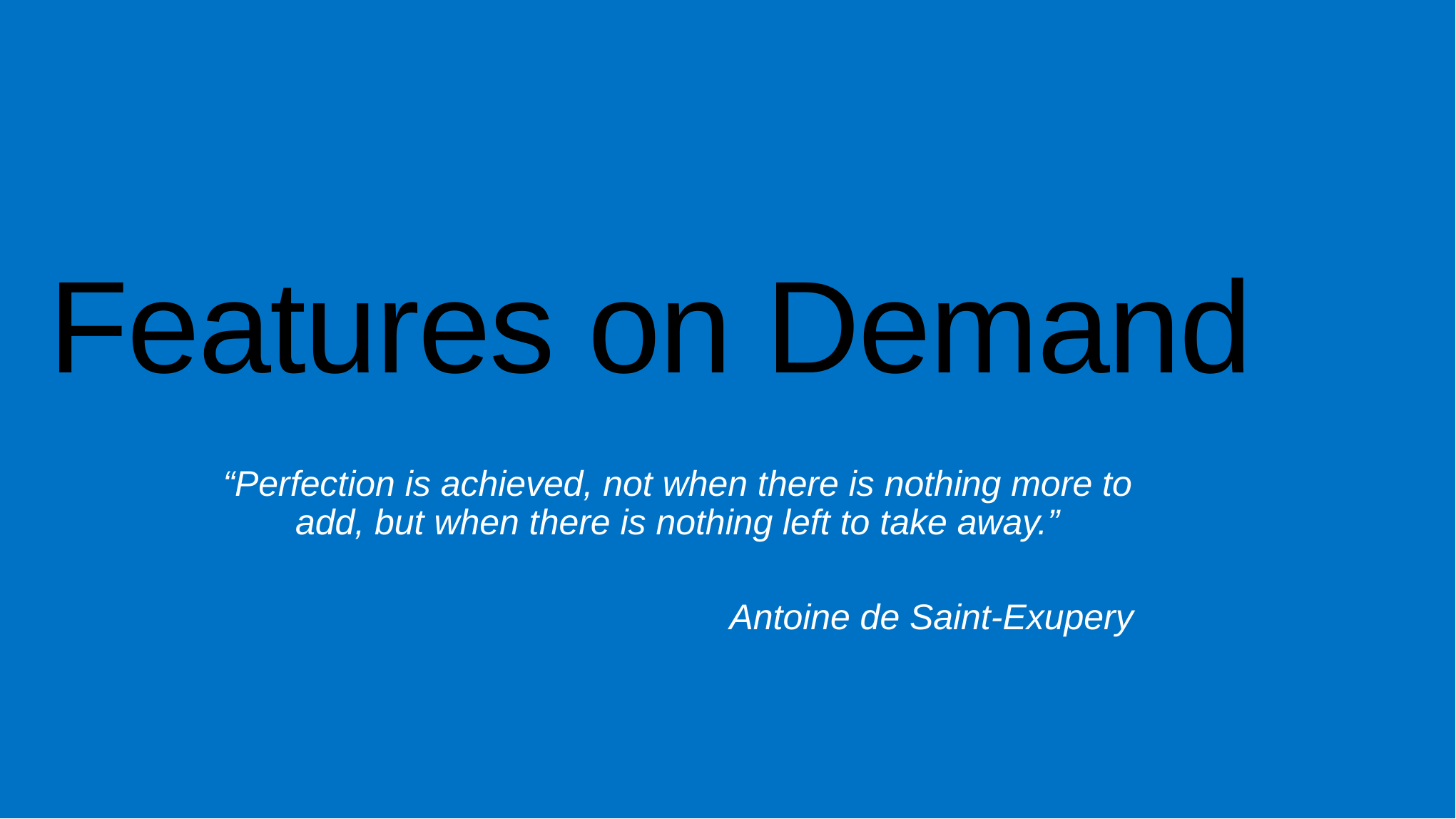

# Features on Demand
“Perfection is achieved, not when there is nothing more to add, but when there is nothing left to take away.”

Antoine de Saint-Exupery